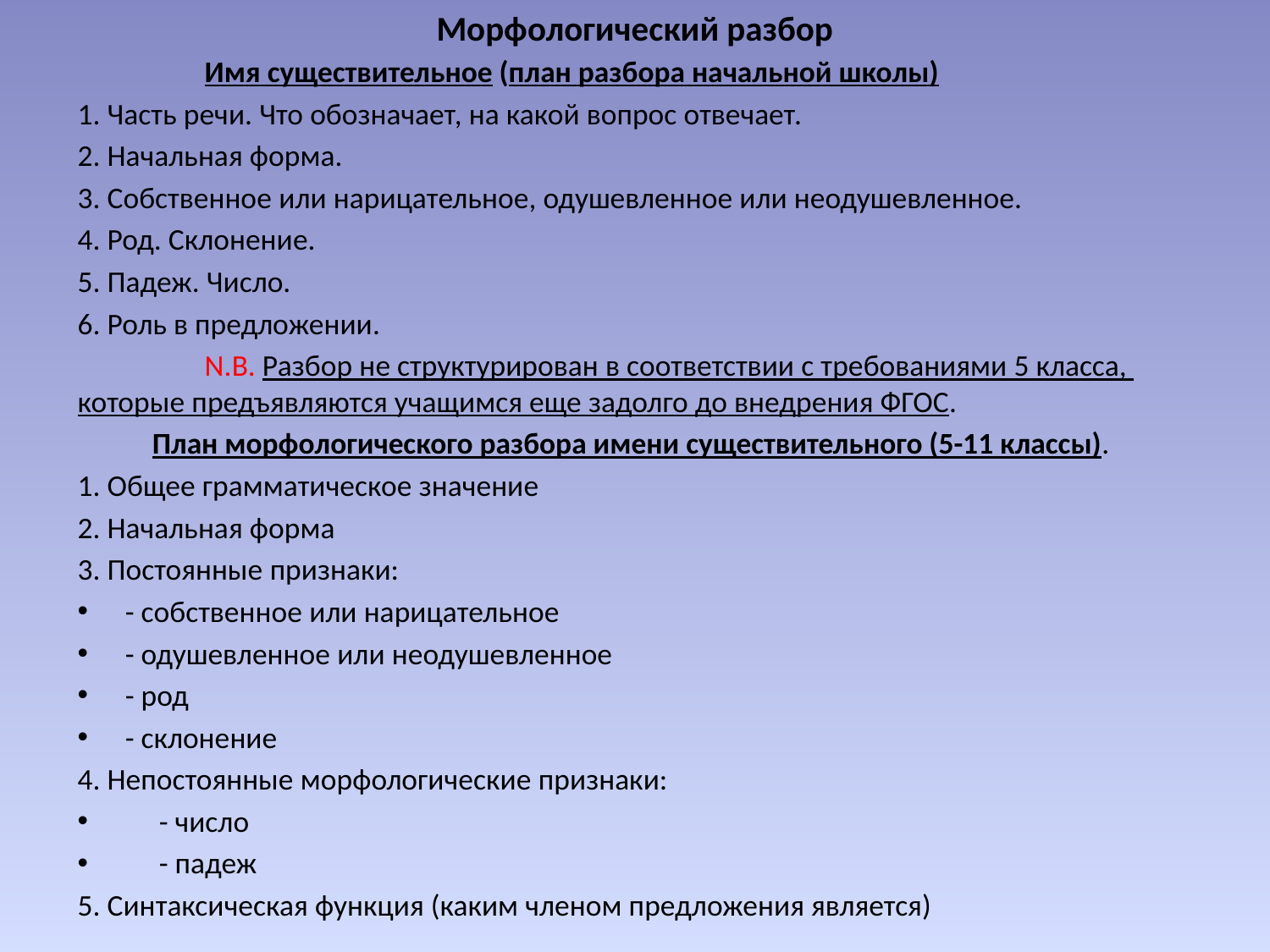

# Морфологический разбор
  	Имя существительное (план разбора начальной школы)
1. Часть речи. Что обозначает, на какой вопрос отвечает.
2. Начальная форма.
3. Собственное или нарицательное, одушевленное или неодушевленное.
4. Род. Склонение.
5. Падеж. Число.
6. Роль в предложении.
	N.B. Разбор не структурирован в соответствии с требованиями 5 класса, 	которые предъявляются учащимся еще задолго до внедрения ФГОС.
           План морфологического разбора имени существительного (5-11 классы).
1. Общее грамматическое значение
2. Начальная форма
3. Постоянные признаки:
- собственное или нарицательное
- одушевленное или неодушевленное
- род
- склонение
4. Непостоянные морфологические признаки:
     - число
     - падеж
5. Синтаксическая функция (каким членом предложения является)